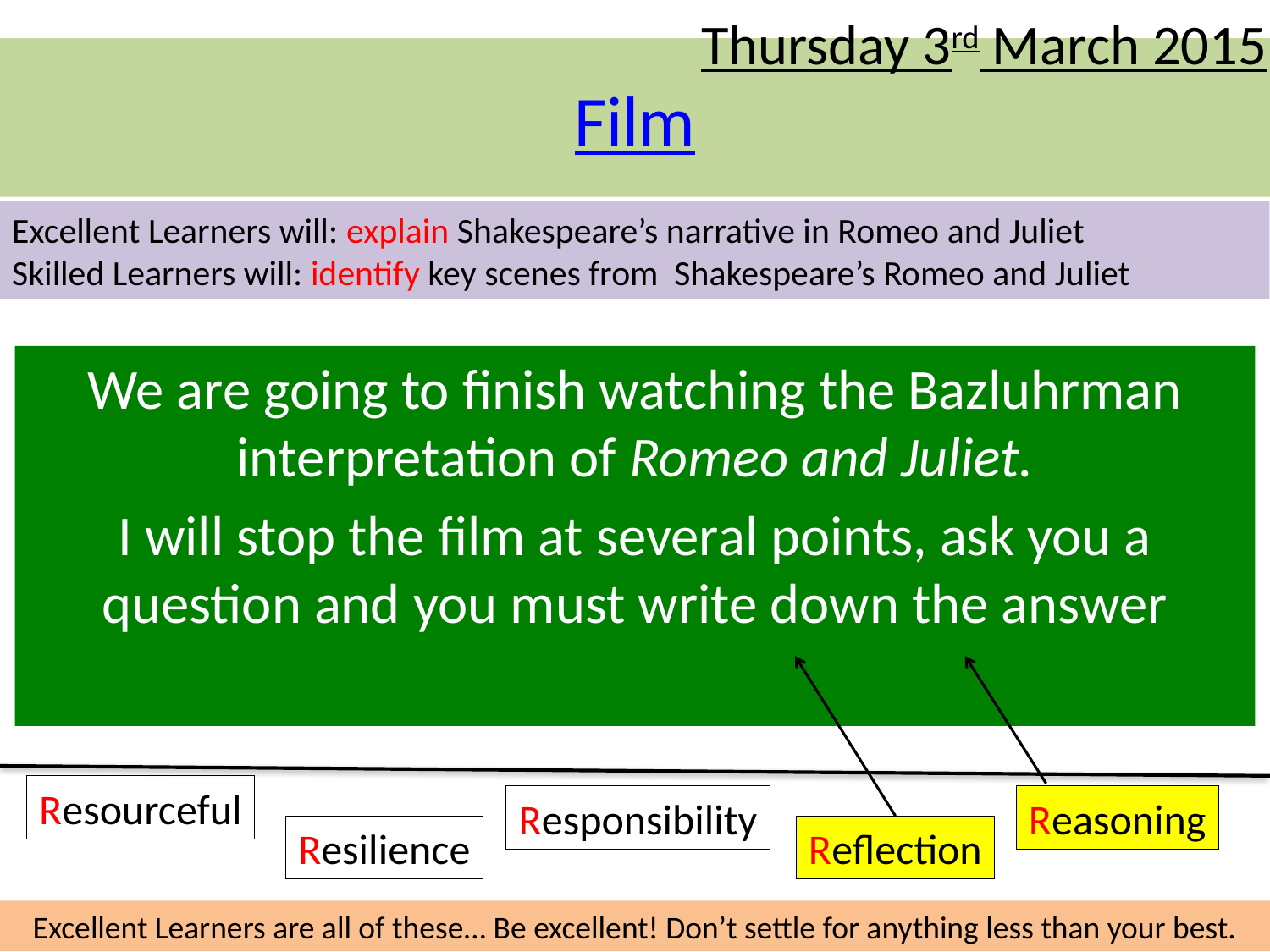

Thursday 3rd March 2015
# Film
Excellent Learners will: explain Shakespeare’s narrative in Romeo and Juliet
Skilled Learners will: identify key scenes from  Shakespeare’s Romeo and Juliet
We are going to finish watching the Bazluhrman interpretation of Romeo and Juliet.
I will stop the film at several points, ask you a question and you must write down the answer

Resourceful
Responsibility
Reasoning
Resilience
Reflection
Excellent Learners are all of these… Be excellent! Don’t settle for anything less than your best.